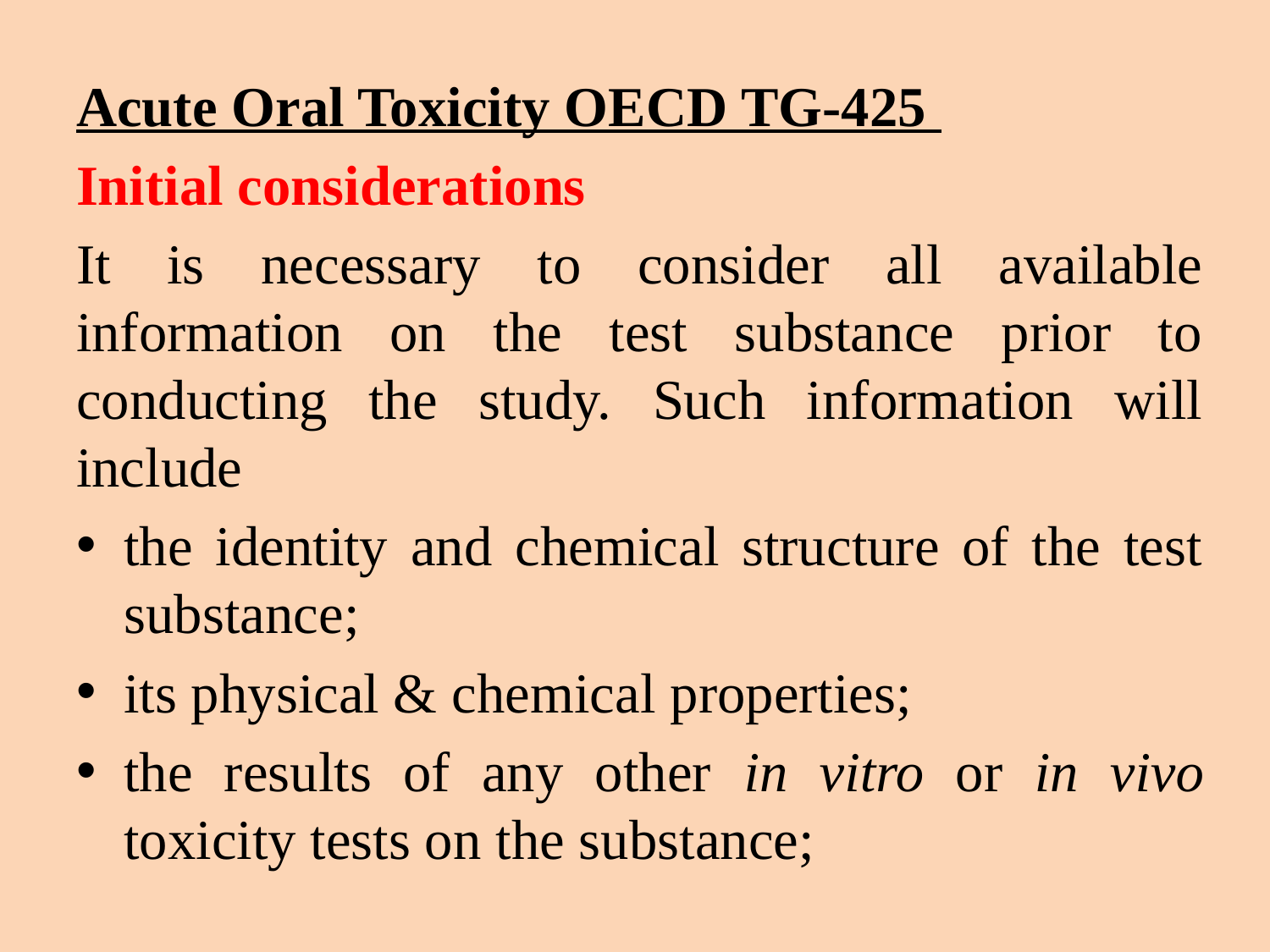

Acute Oral Toxicity OECD TG-425
Initial considerations
It is necessary to consider all available information on the test substance prior to conducting the study. Such information will include
the identity and chemical structure of the test substance;
its physical & chemical properties;
the results of any other in vitro or in vivo toxicity tests on the substance;